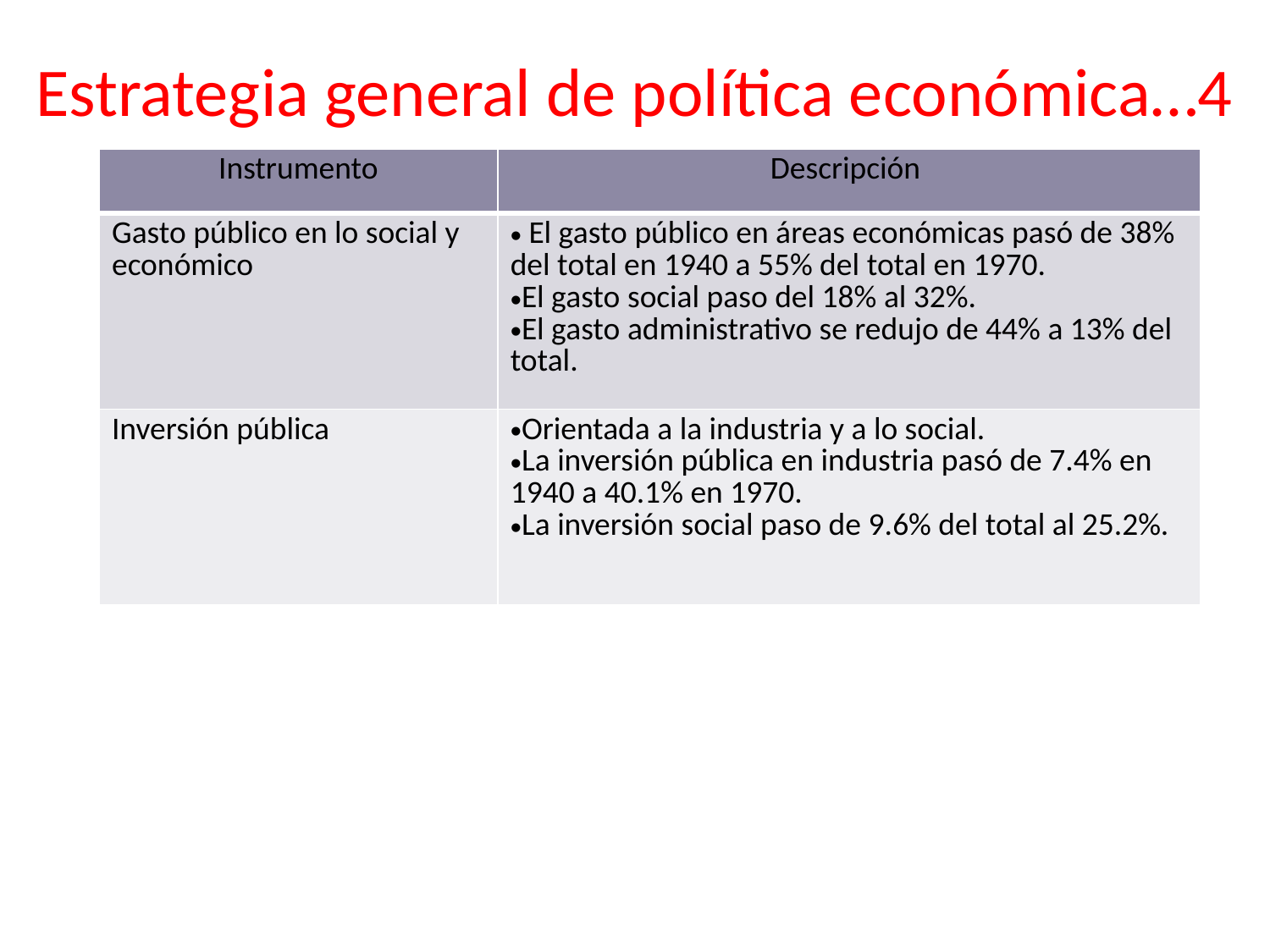

# Estrategia general de política económica…4
| Instrumento | Descripción |
| --- | --- |
| Gasto público en lo social y económico | El gasto público en áreas económicas pasó de 38% del total en 1940 a 55% del total en 1970. El gasto social paso del 18% al 32%. El gasto administrativo se redujo de 44% a 13% del total. |
| Inversión pública | Orientada a la industria y a lo social. La inversión pública en industria pasó de 7.4% en 1940 a 40.1% en 1970. La inversión social paso de 9.6% del total al 25.2%. |